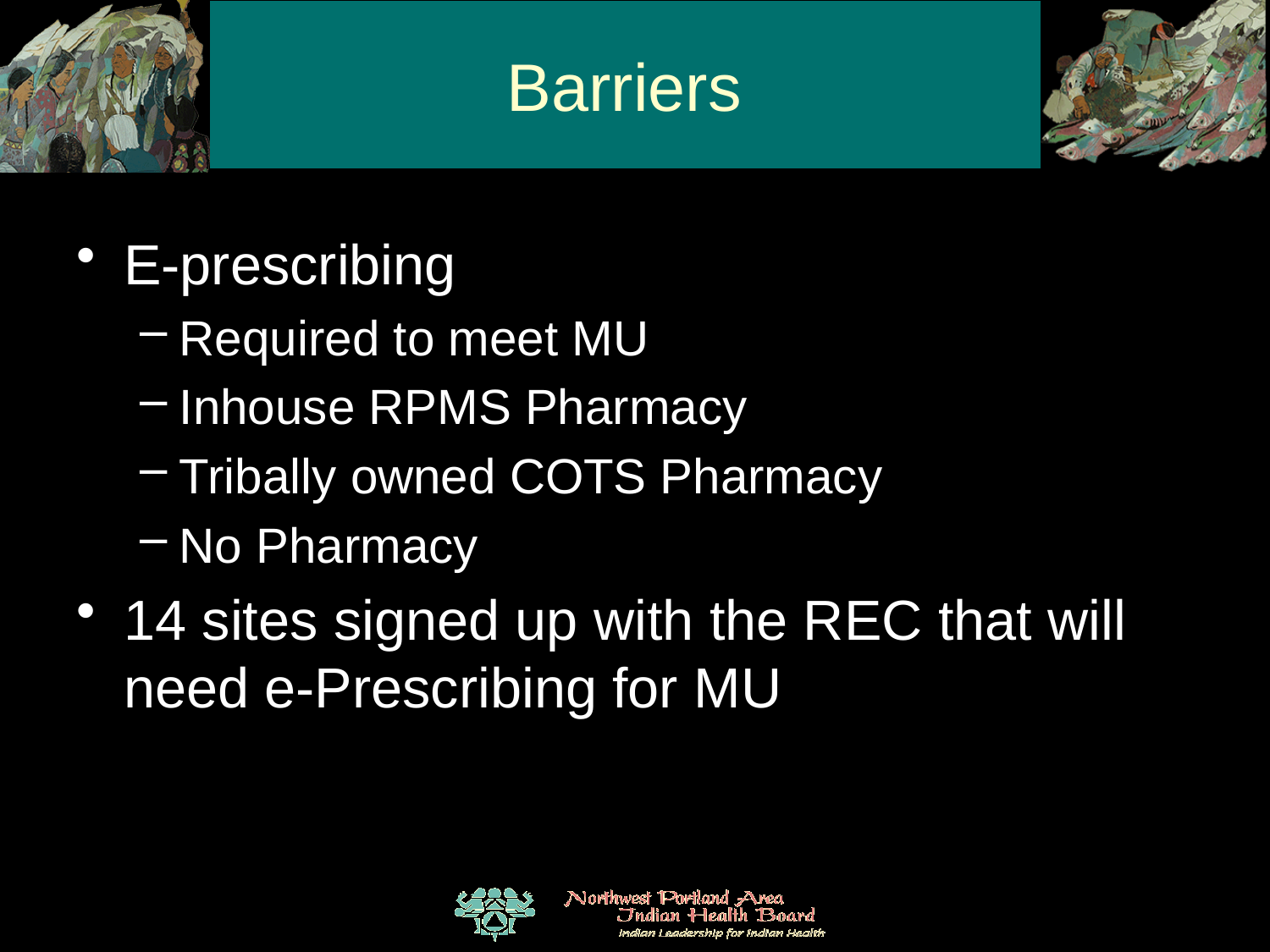

# Barriers
E-prescribing
Required to meet MU
Inhouse RPMS Pharmacy
Tribally owned COTS Pharmacy
No Pharmacy
14 sites signed up with the REC that will need e-Prescribing for MU